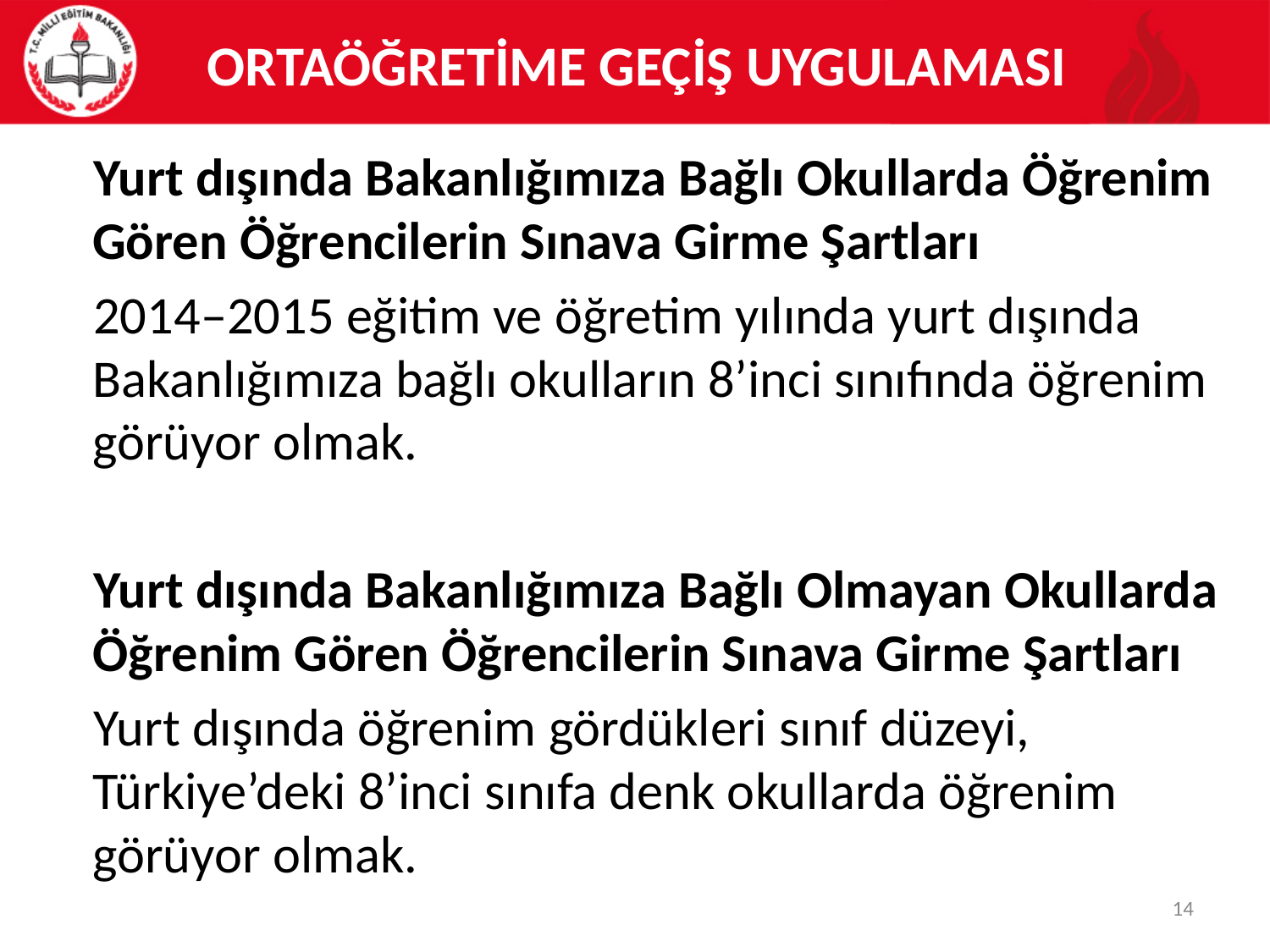

# ORTAÖĞRETİME GEÇİŞ UYGULAMASI
    Yurt dışında Bakanlığımıza Bağlı Okullarda Öğrenim Gören Öğrencilerin Sınava Girme Şartları
    2014–2015 eğitim ve öğretim yılında yurt dışında Bakanlığımıza bağlı okulların 8’inci sınıfında öğrenim görüyor olmak.

    Yurt dışında Bakanlığımıza Bağlı Olmayan Okullarda Öğrenim Gören Öğrencilerin Sınava Girme Şartları
    Yurt dışında öğrenim gördükleri sınıf düzeyi, Türkiye’deki 8’inci sınıfa denk okullarda öğrenim görüyor olmak.
14